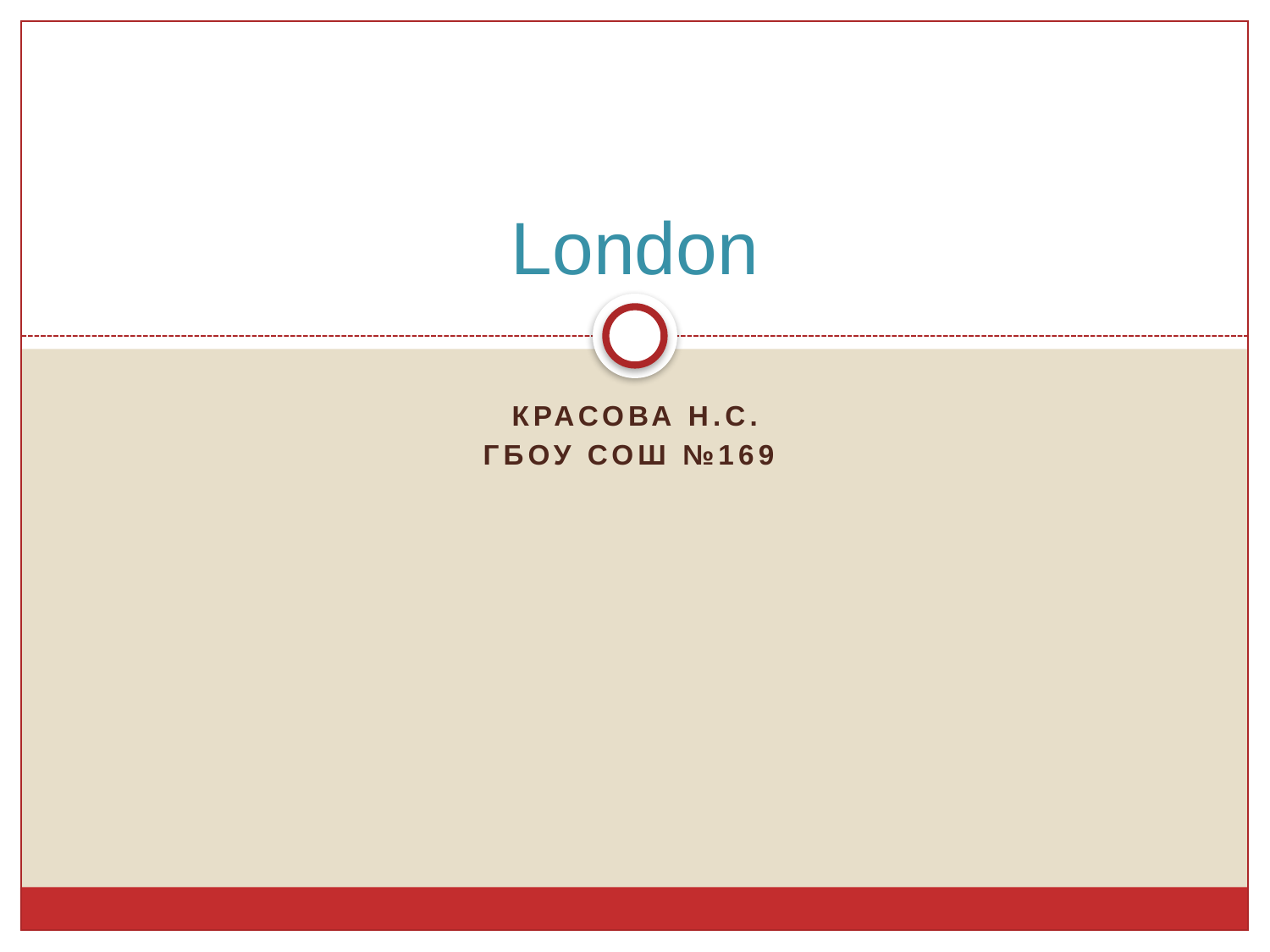

# London
Красова Н.С.
ГБОУ СОШ №169